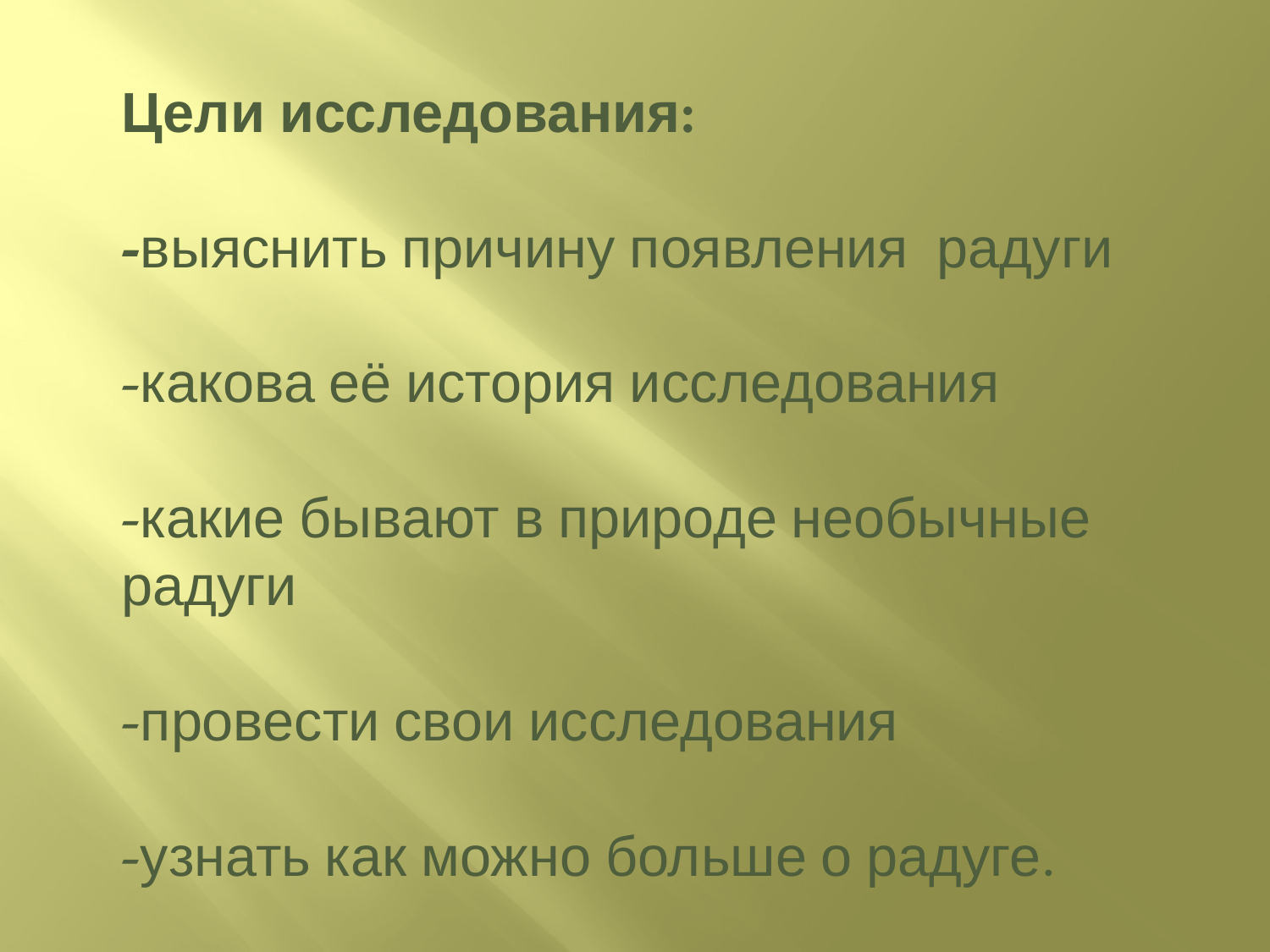

Цели исследования:

-выяснить причину появления  радуги

-какова её история исследования

-какие бывают в природе необычные радуги

-провести свои исследования

-узнать как можно больше о радуге.